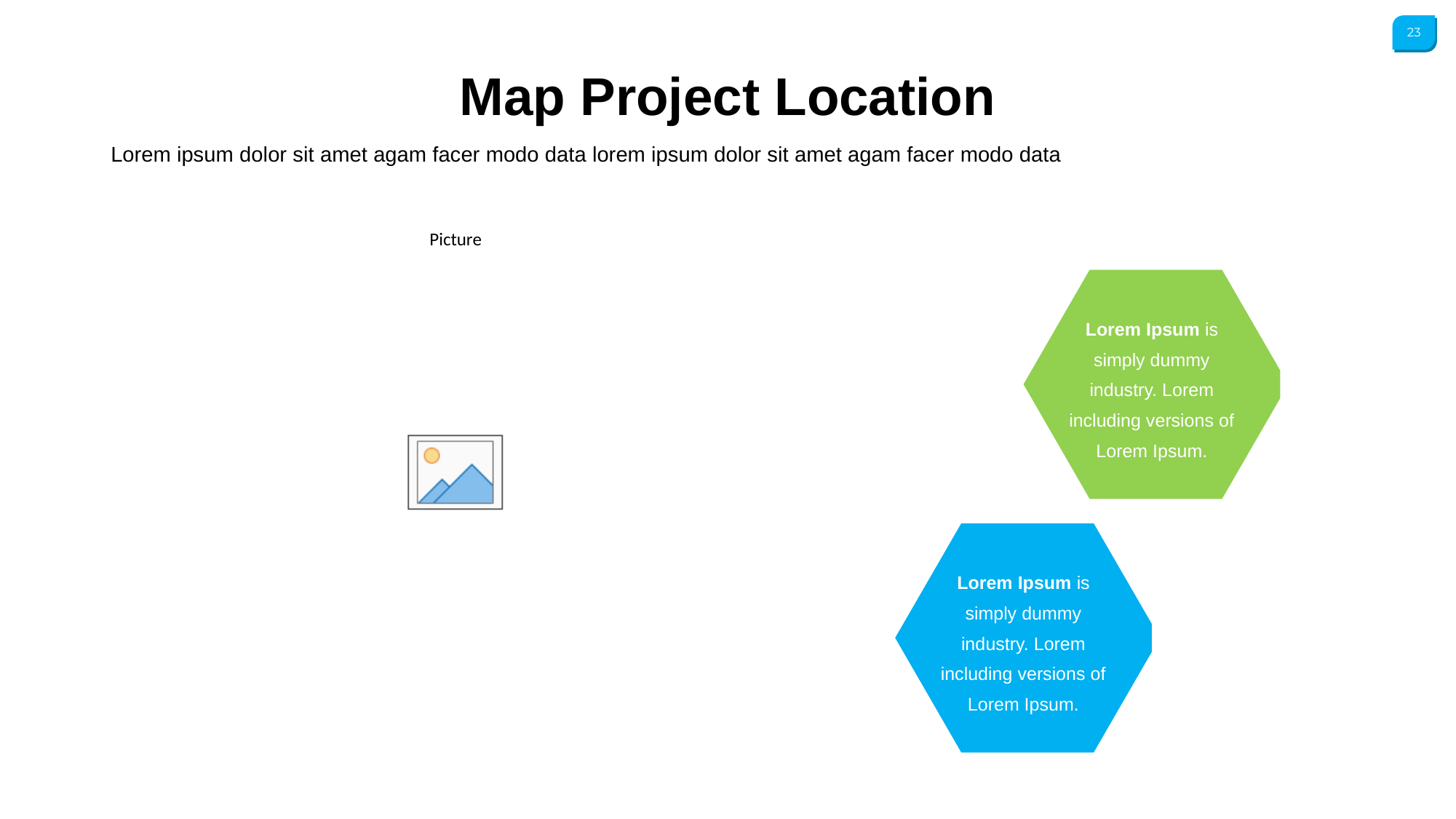

Map Project Location
Lorem ipsum dolor sit amet agam facer modo data lorem ipsum dolor sit amet agam facer modo data

Lorem Ipsum is simply dummy industry. Lorem including versions of Lorem Ipsum.

Lorem Ipsum is simply dummy industry. Lorem including versions of Lorem Ipsum.